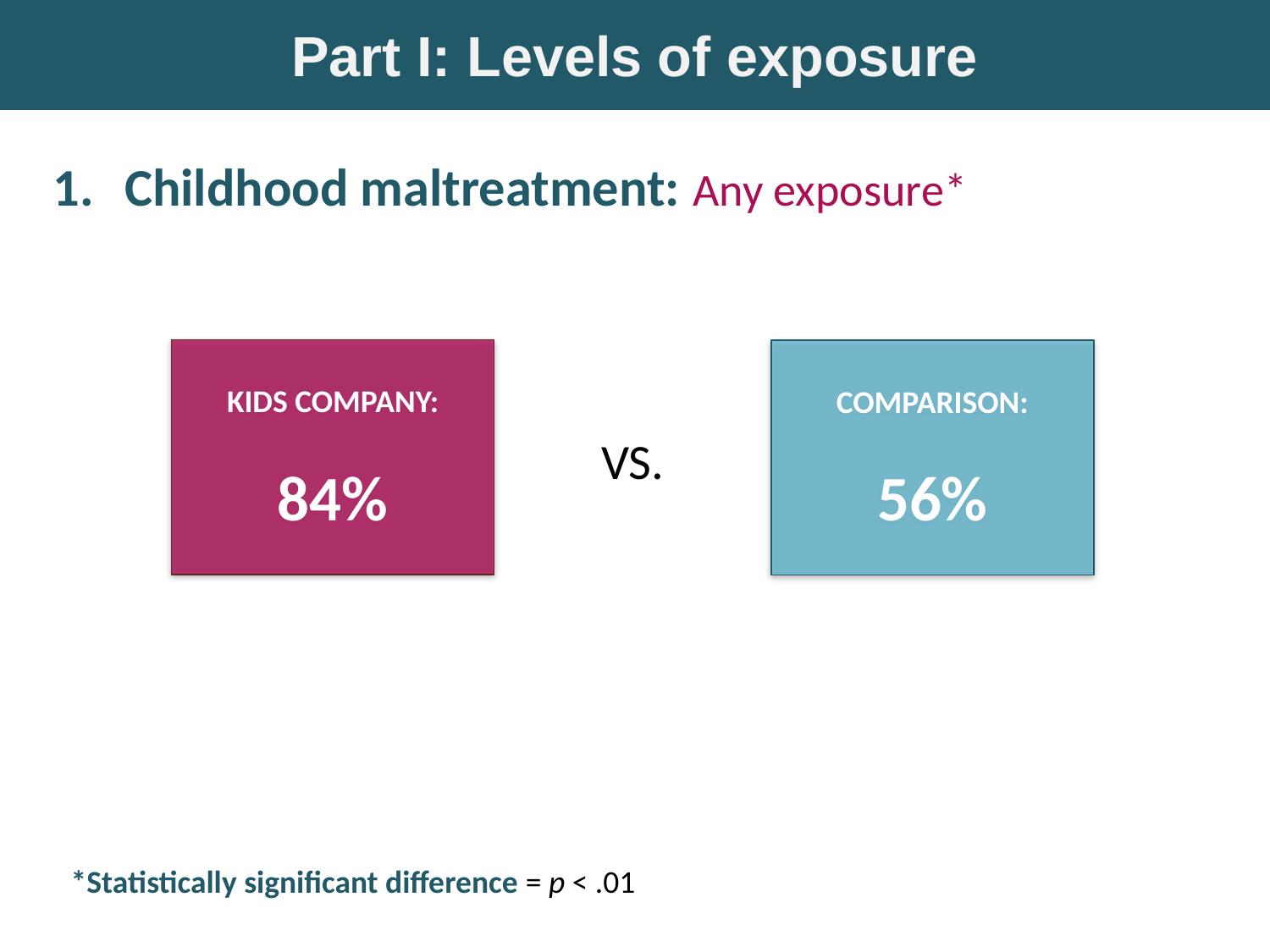

Part I: Levels of exposure
Childhood maltreatment: Any exposure*
KIDS COMPANY:

84%
COMPARISON:

56%
VS.
*Statistically significant difference = p < .01